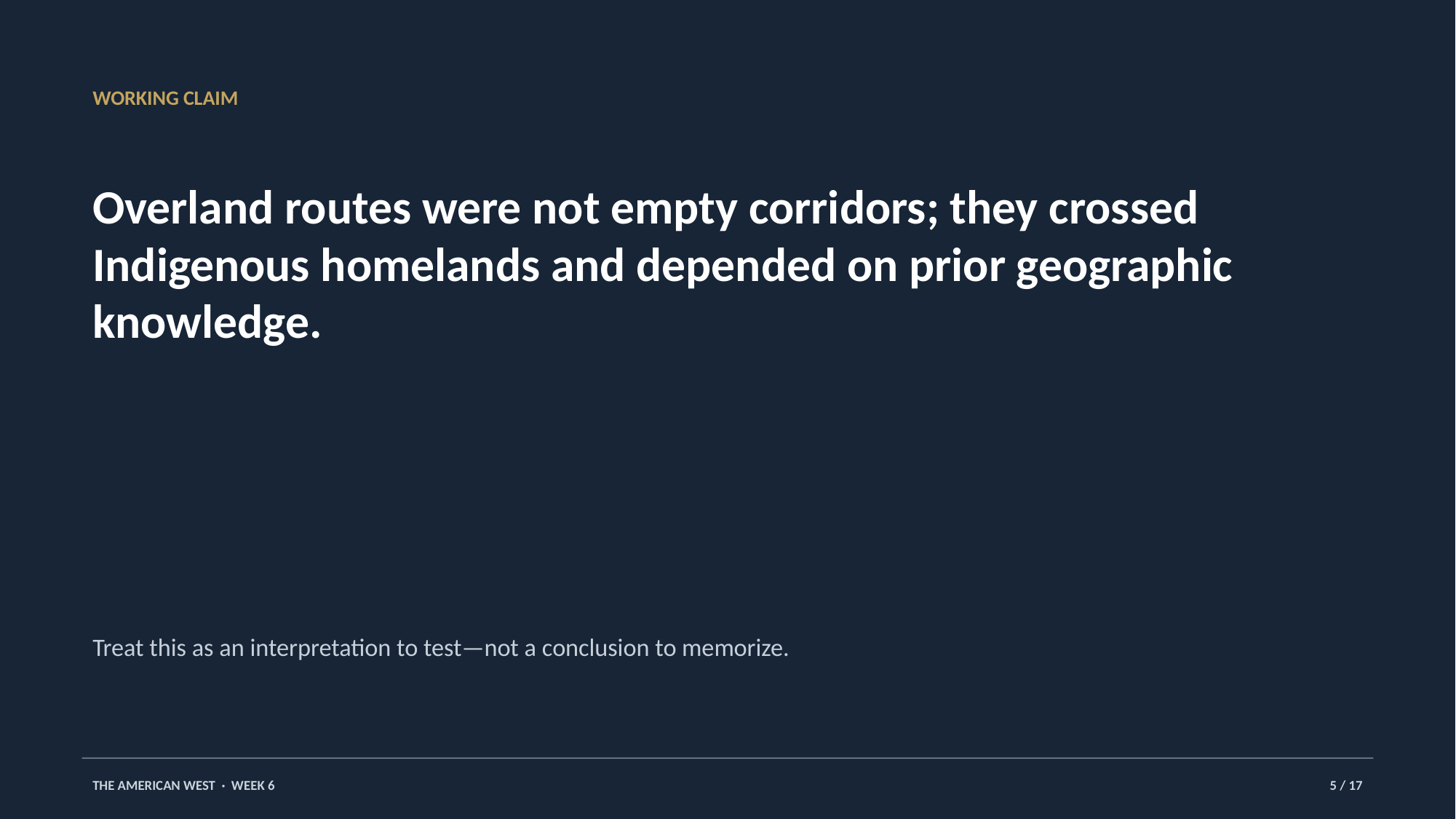

WORKING CLAIM
Overland routes were not empty corridors; they crossed Indigenous homelands and depended on prior geographic knowledge.
Treat this as an interpretation to test—not a conclusion to memorize.

THE AMERICAN WEST  ·  WEEK 6
5 / 17